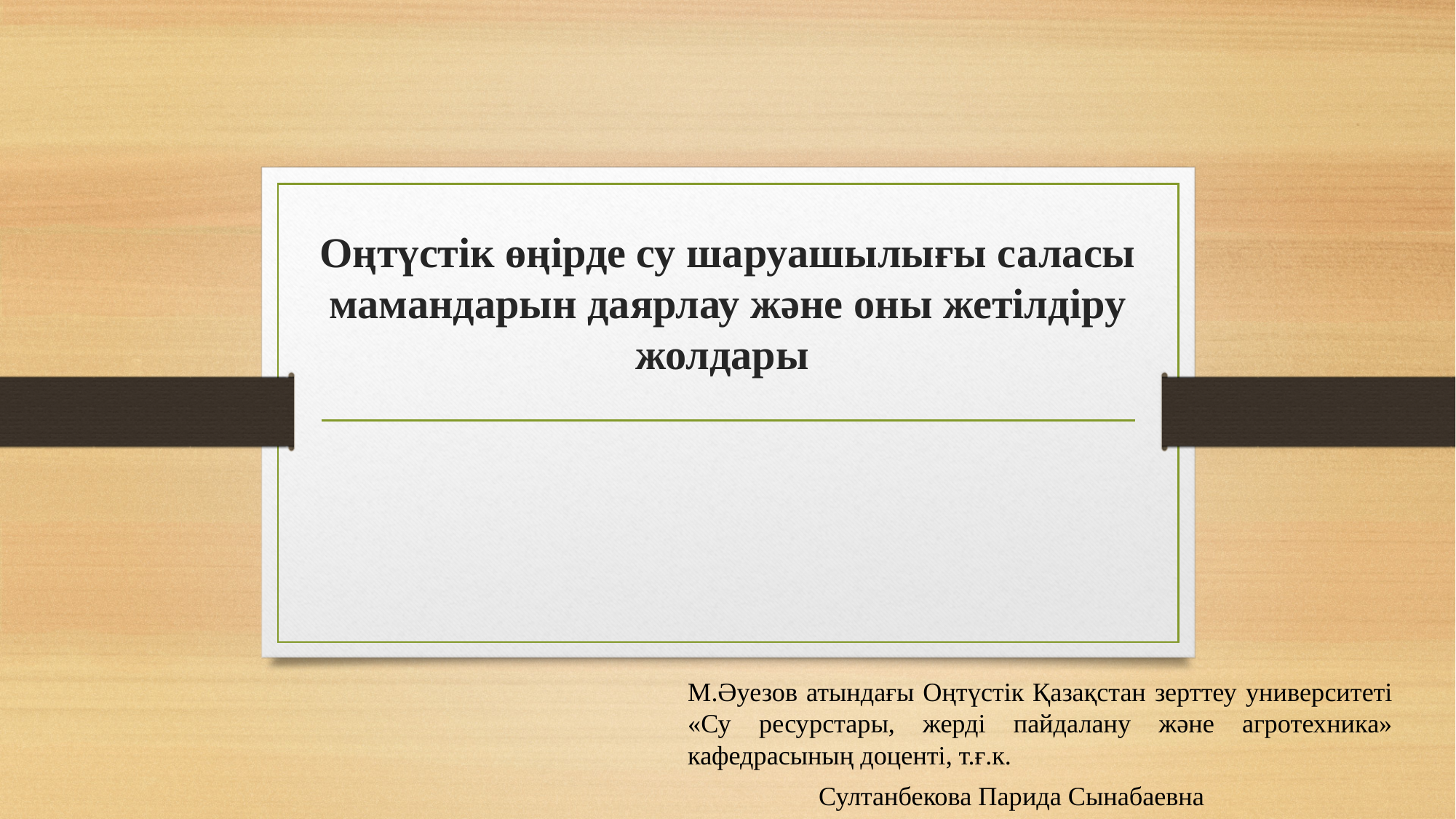

# Оңтүстік өңірде су шаруашылығы саласы мамандарын даярлау және оны жетілдіру жолдары
М.Әуезов атындағы Оңтүстік Қазақстан зерттеу университеті «Су ресурстары, жерді пайдалану және агротехника» кафедрасының доценті, т.ғ.к.
                    Султанбекова Парида Сынабаевна